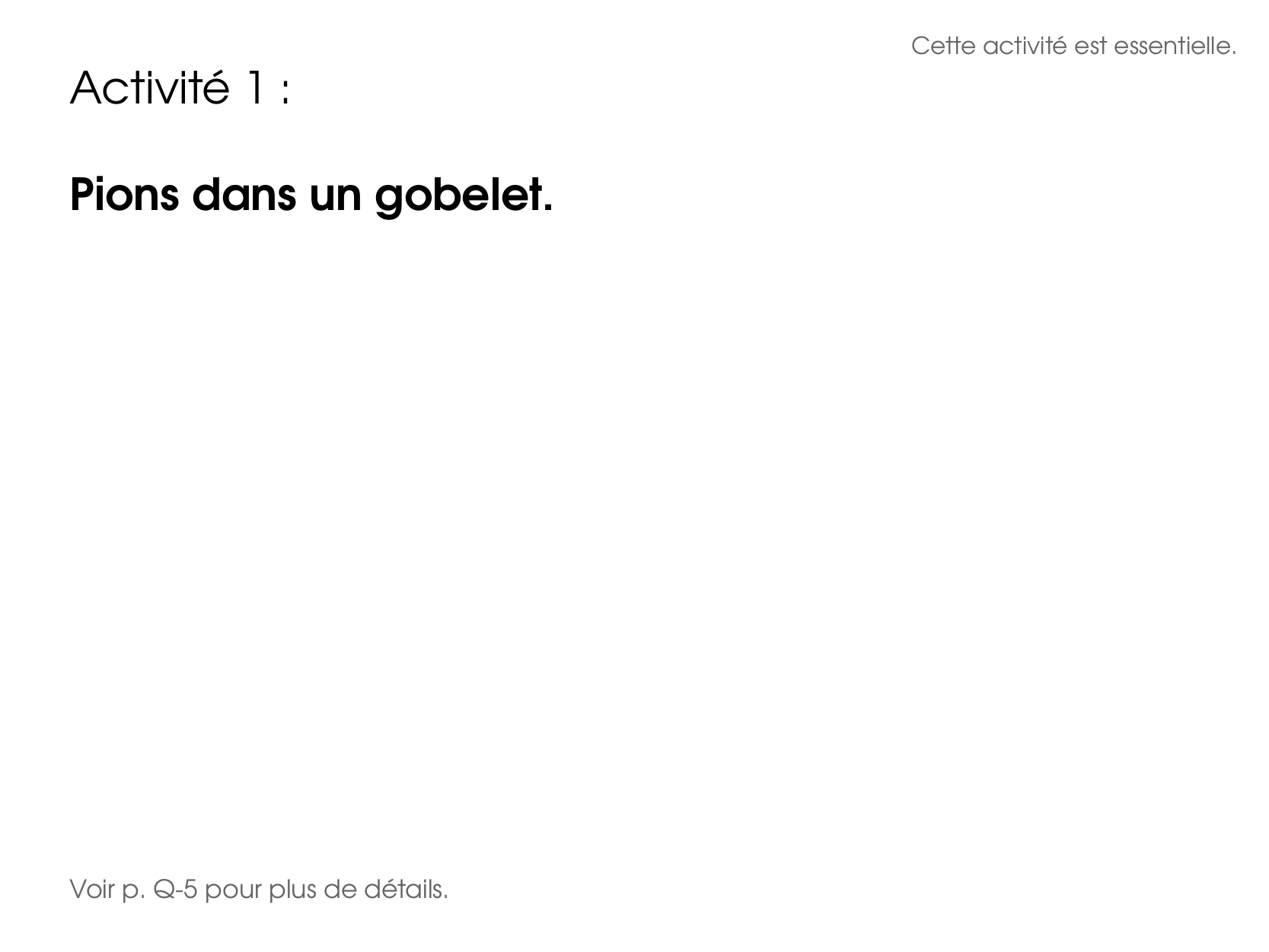

Cette activité est essentielle.
Activité 1 :
Pions dans un gobelet.
Voir p. Q-5 pour plus de détails.